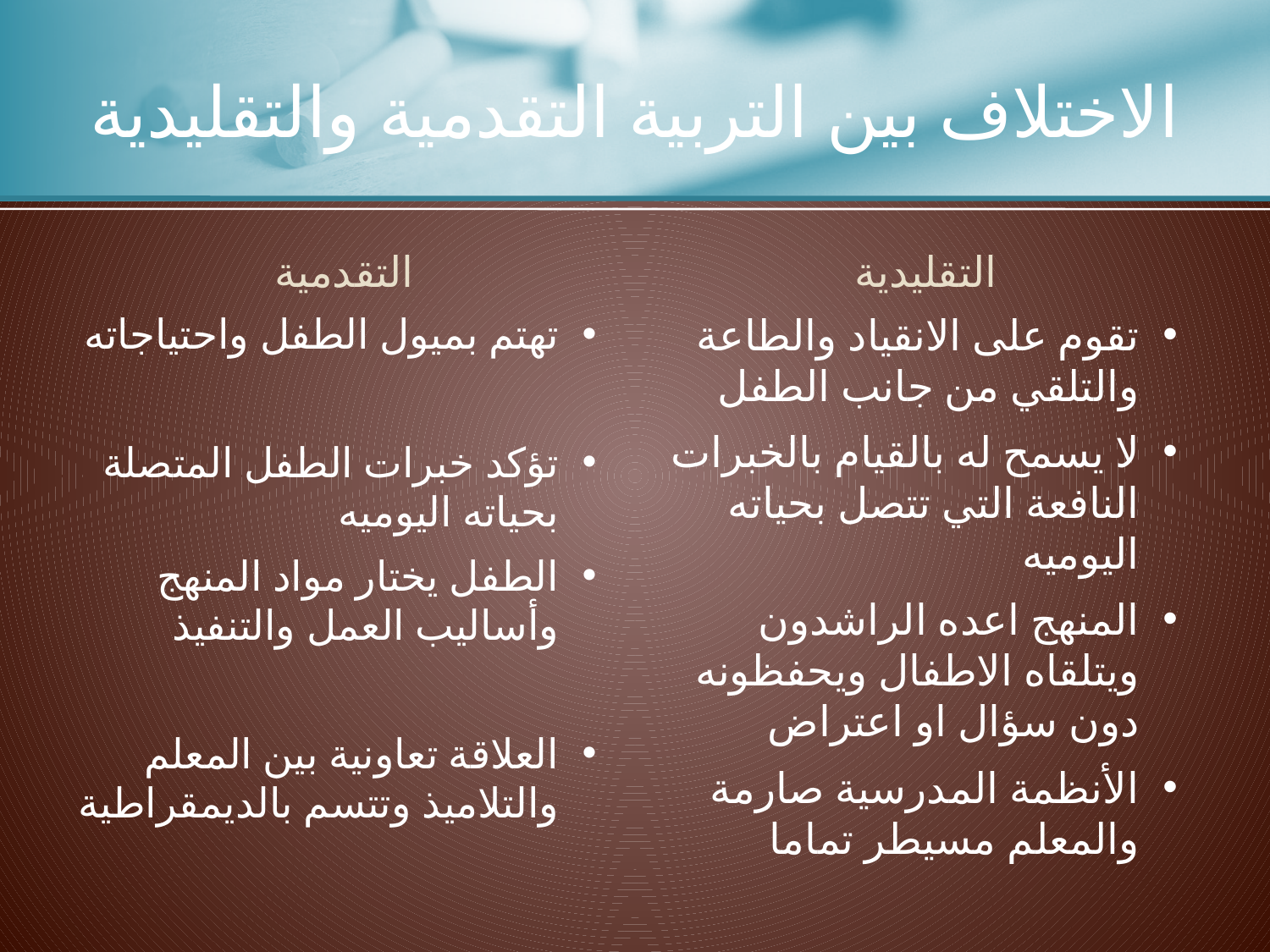

# الاختلاف بين التربية التقدمية والتقليدية
التقدمية
التقليدية
تهتم بميول الطفل واحتياجاته

تؤكد خبرات الطفل المتصلة بحياته اليوميه
الطفل يختار مواد المنهج وأساليب العمل والتنفيذ

العلاقة تعاونية بين المعلم والتلاميذ وتتسم بالديمقراطية
تقوم على الانقياد والطاعة والتلقي من جانب الطفل
لا يسمح له بالقيام بالخبرات النافعة التي تتصل بحياته اليوميه
المنهج اعده الراشدون ويتلقاه الاطفال ويحفظونه دون سؤال او اعتراض
الأنظمة المدرسية صارمة والمعلم مسيطر تماما